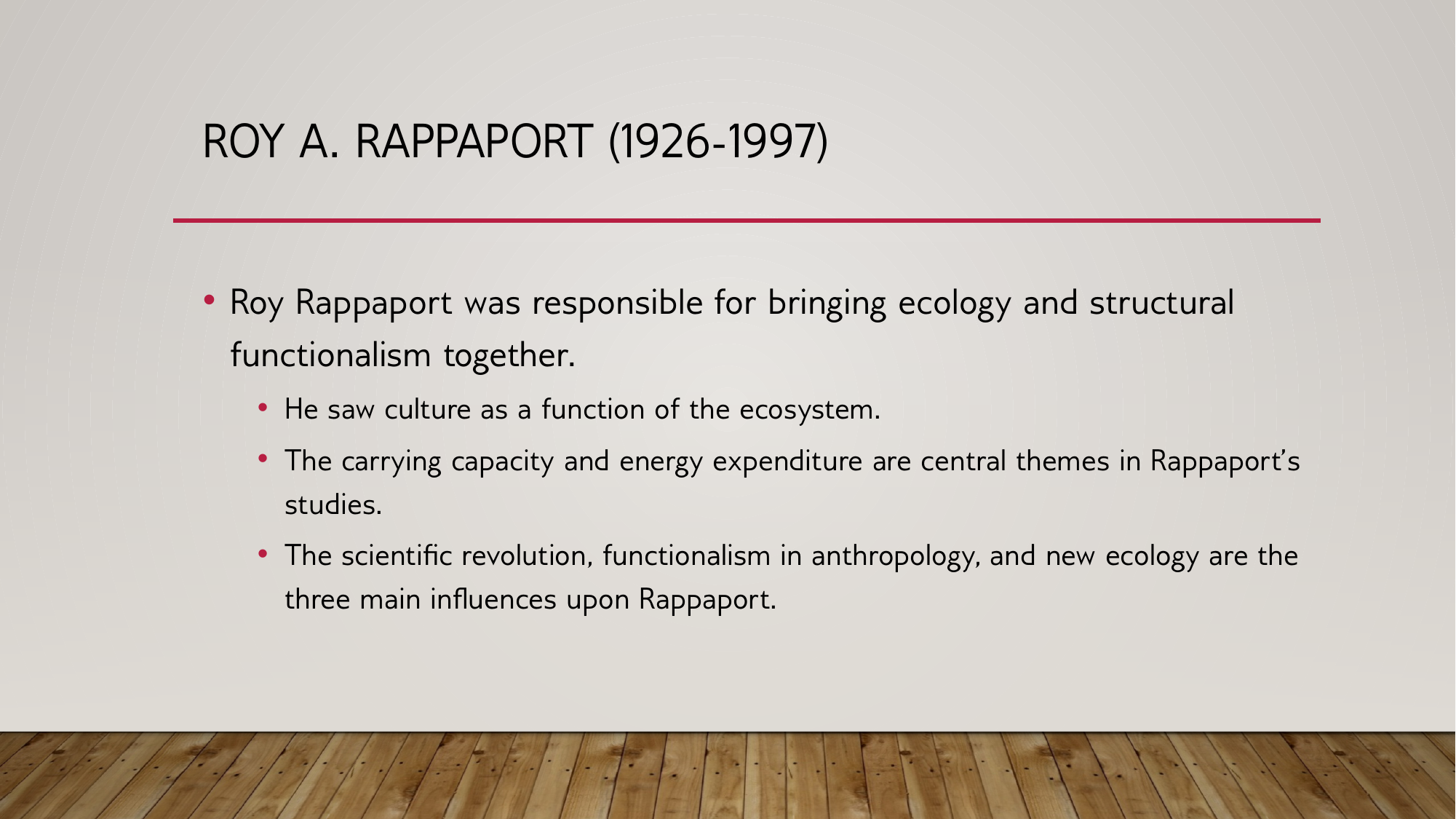

# Roy A. Rappaport (1926-1997)
Roy Rappaport was responsible for bringing ecology and structural functionalism together.
He saw culture as a function of the ecosystem.
The carrying capacity and energy expenditure are central themes in Rappaport’s studies.
The scientific revolution, functionalism in anthropology, and new ecology are the three main influences upon Rappaport.